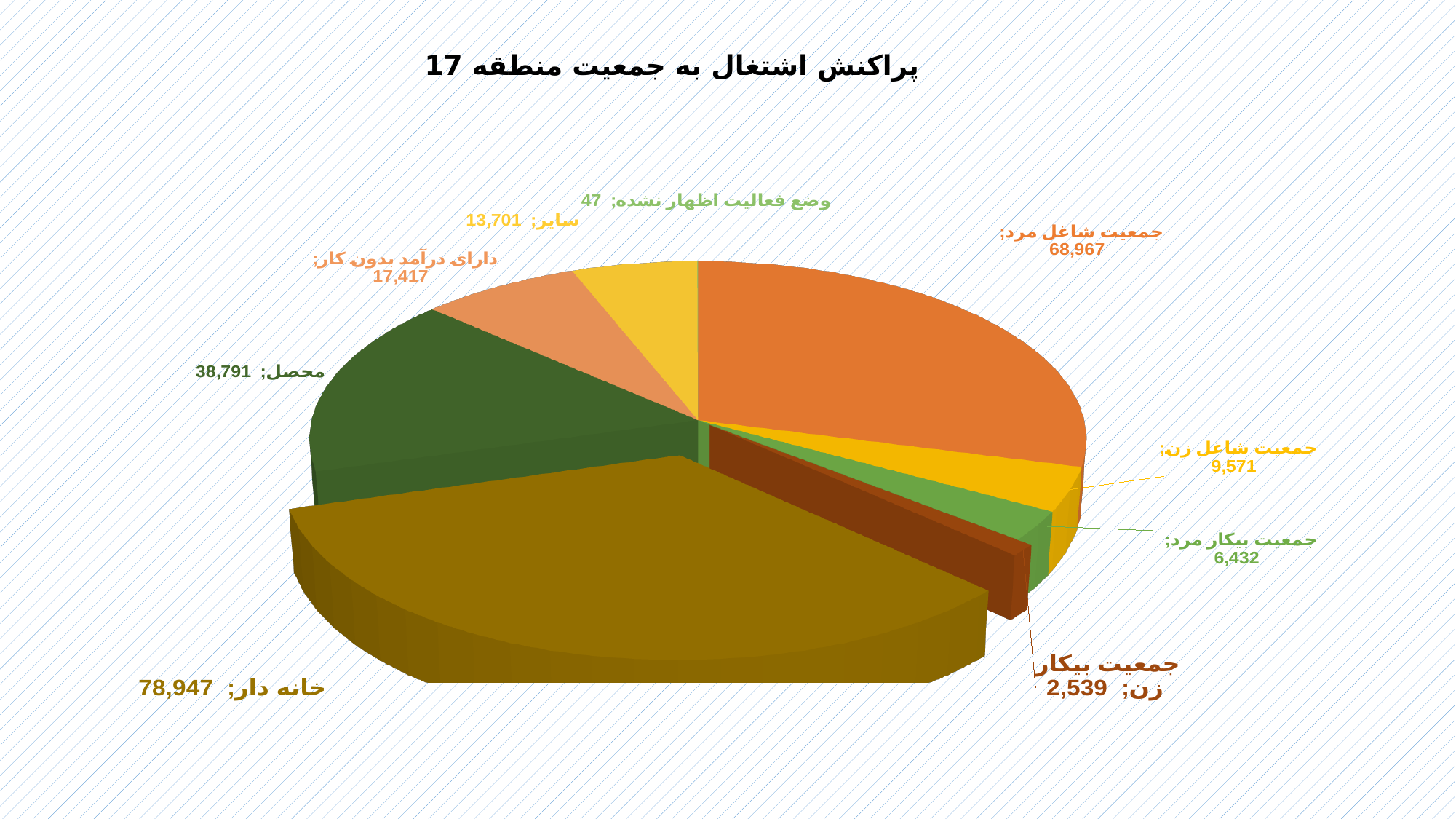

پراکنش اشتغال به جمعیت منطقه 17

[unsupported chart]